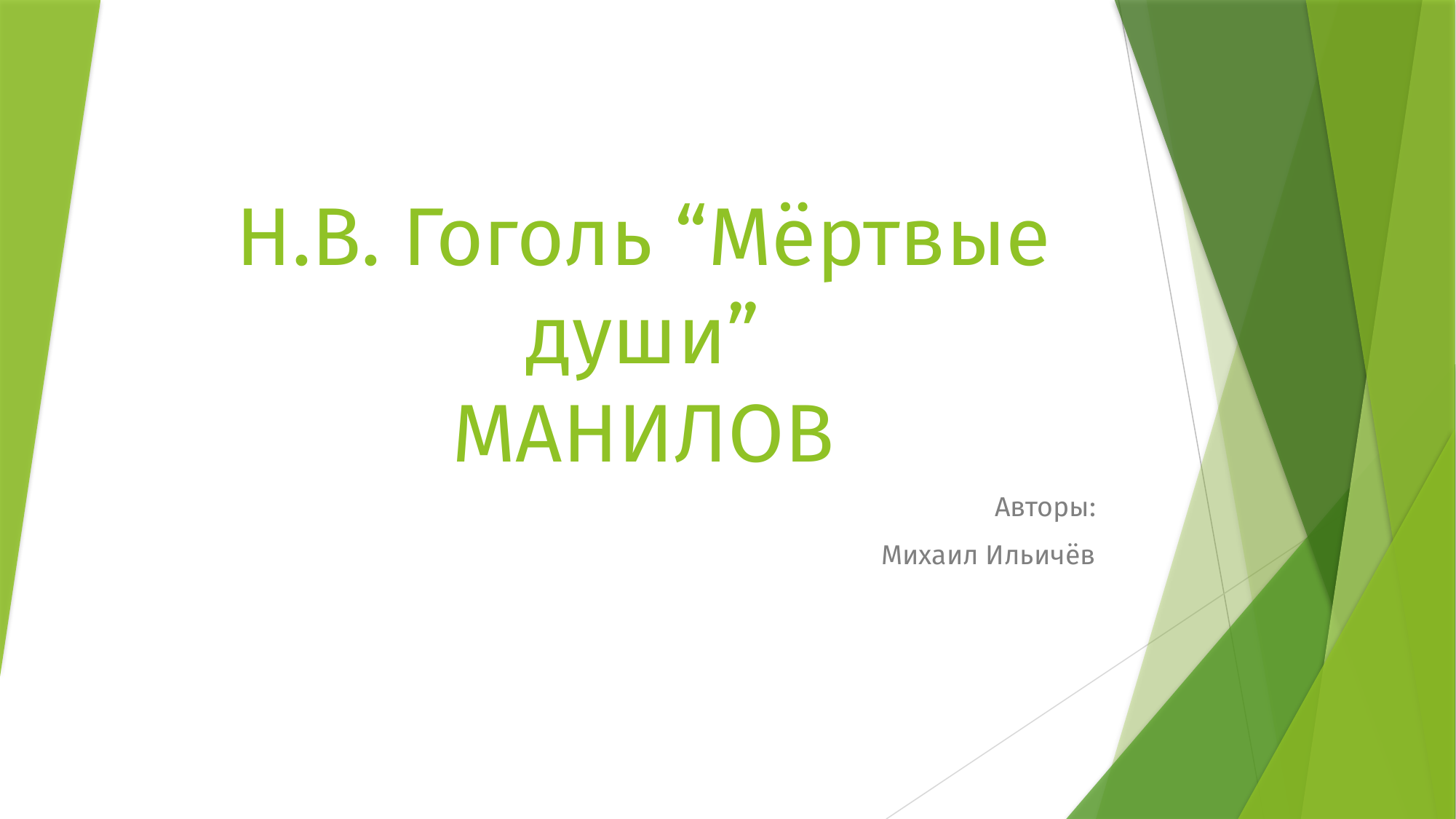

# Н.В. Гоголь “Мёртвые души” МАНИЛОВ
Авторы:
Михаил Ильичёв